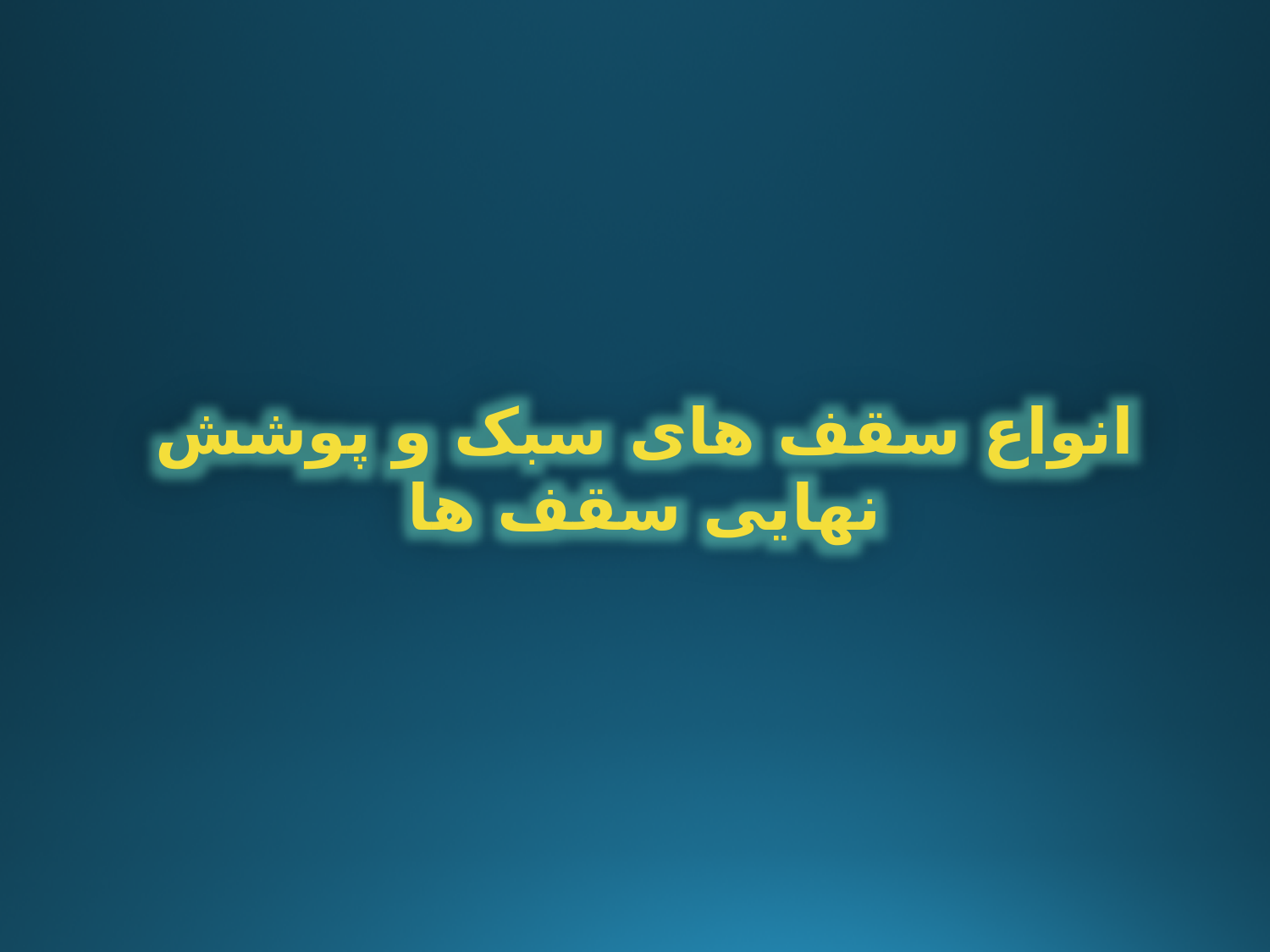

انواع سقف های سبک و پوشش نهایی سقف ها